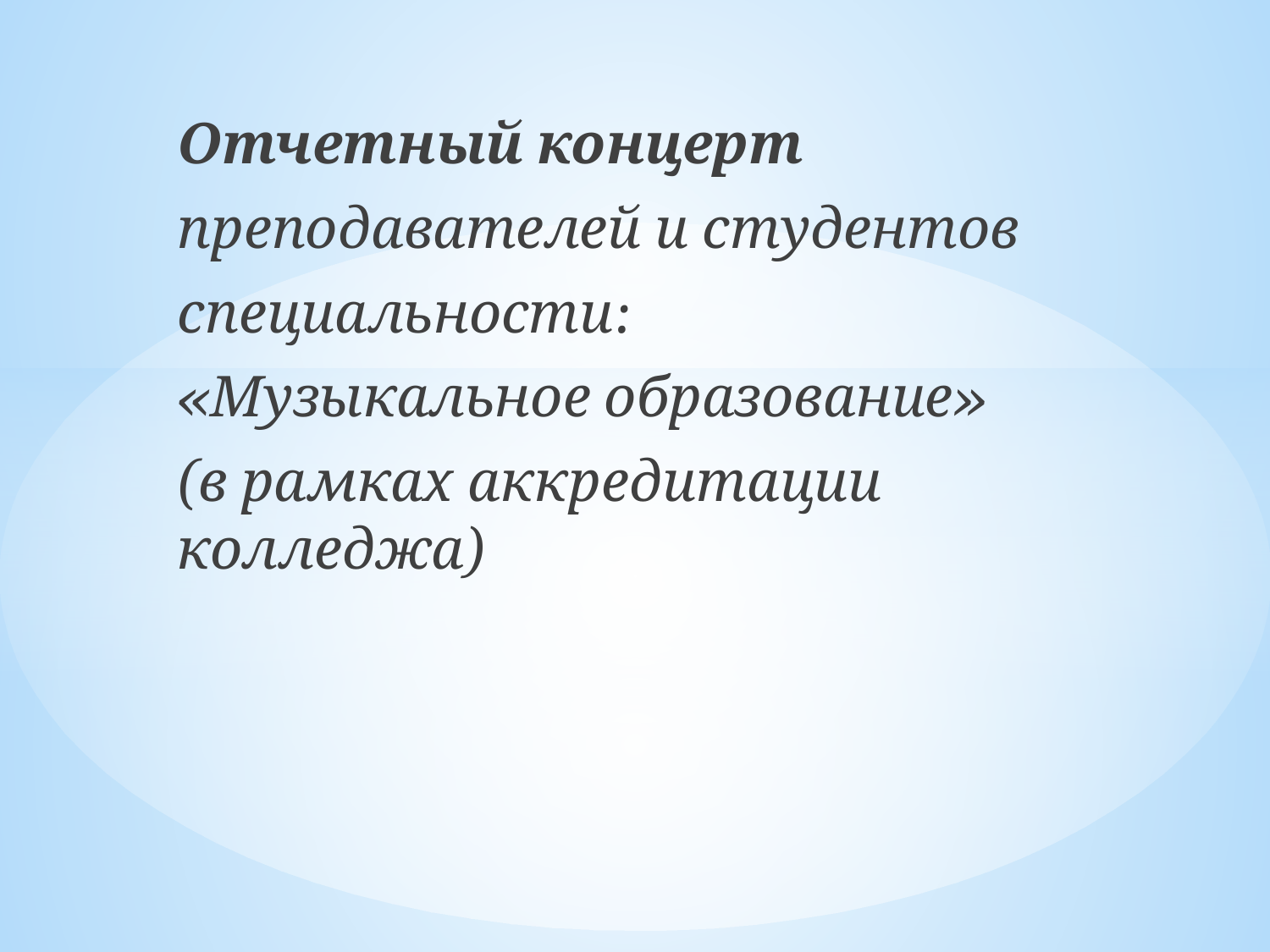

Отчетный концерт
преподавателей и студентов
специальности:
«Музыкальное образование»
(в рамках аккредитации колледжа)